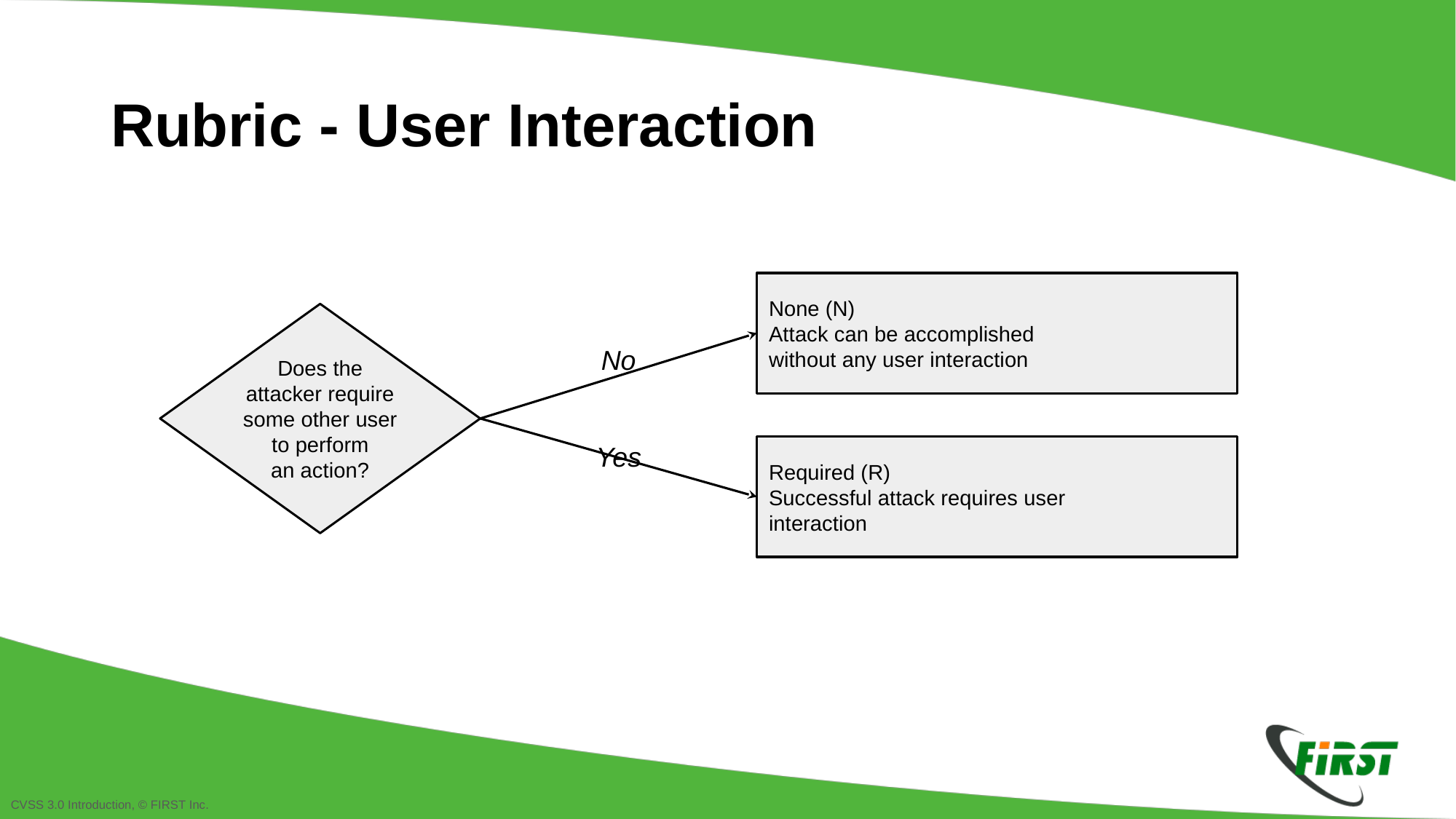

Rubric - User Interaction

None (N)
Attack can be accomplished
without any user interaction
Does the
attacker require
some other user
to perform
an action?
Required (R)
Successful attack requires user
interaction